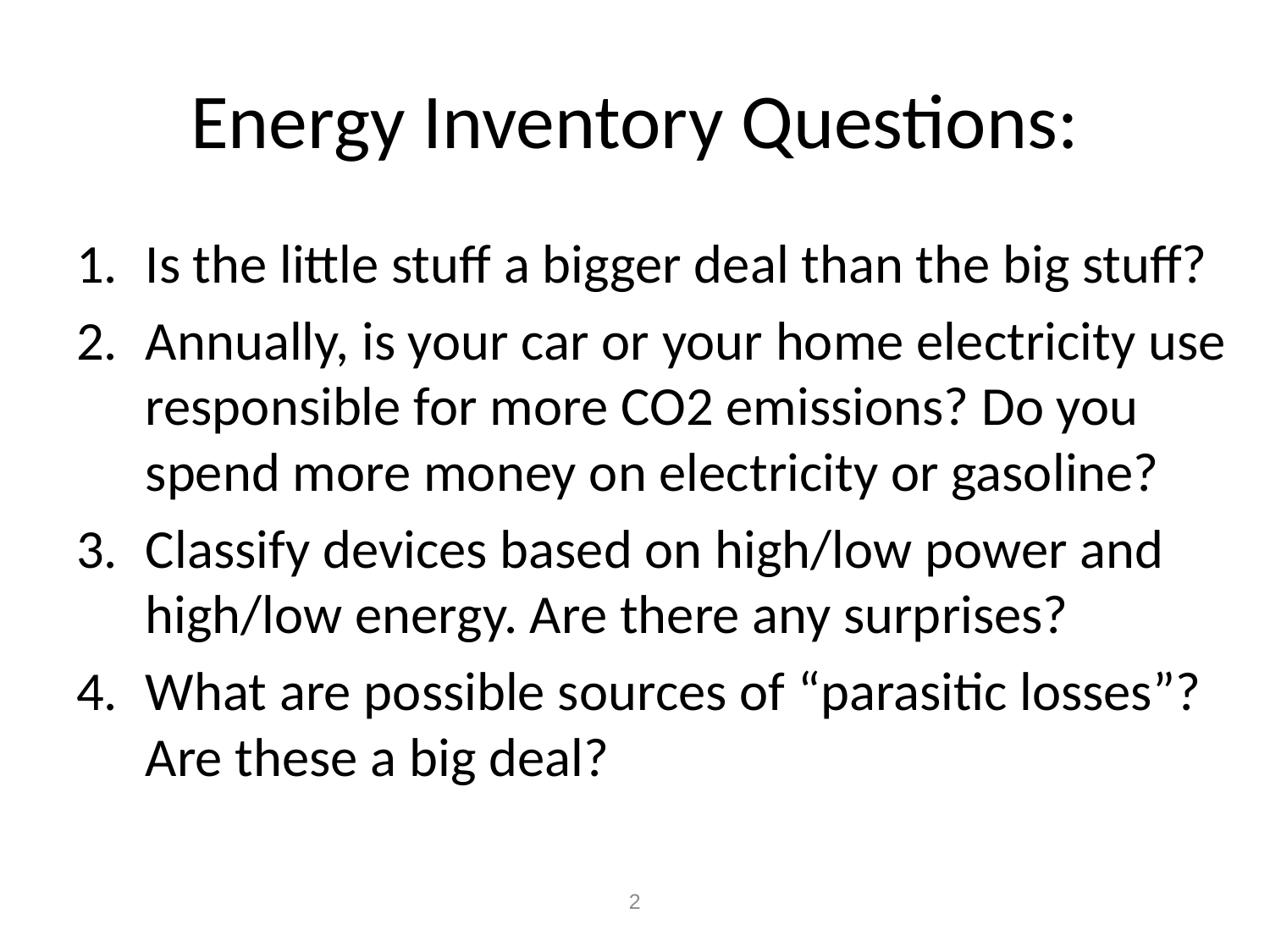

# Energy Inventory Questions:
Is the little stuff a bigger deal than the big stuff?
Annually, is your car or your home electricity use responsible for more CO2 emissions? Do you spend more money on electricity or gasoline?
Classify devices based on high/low power and high/low energy. Are there any surprises?
What are possible sources of “parasitic losses”? Are these a big deal?

2